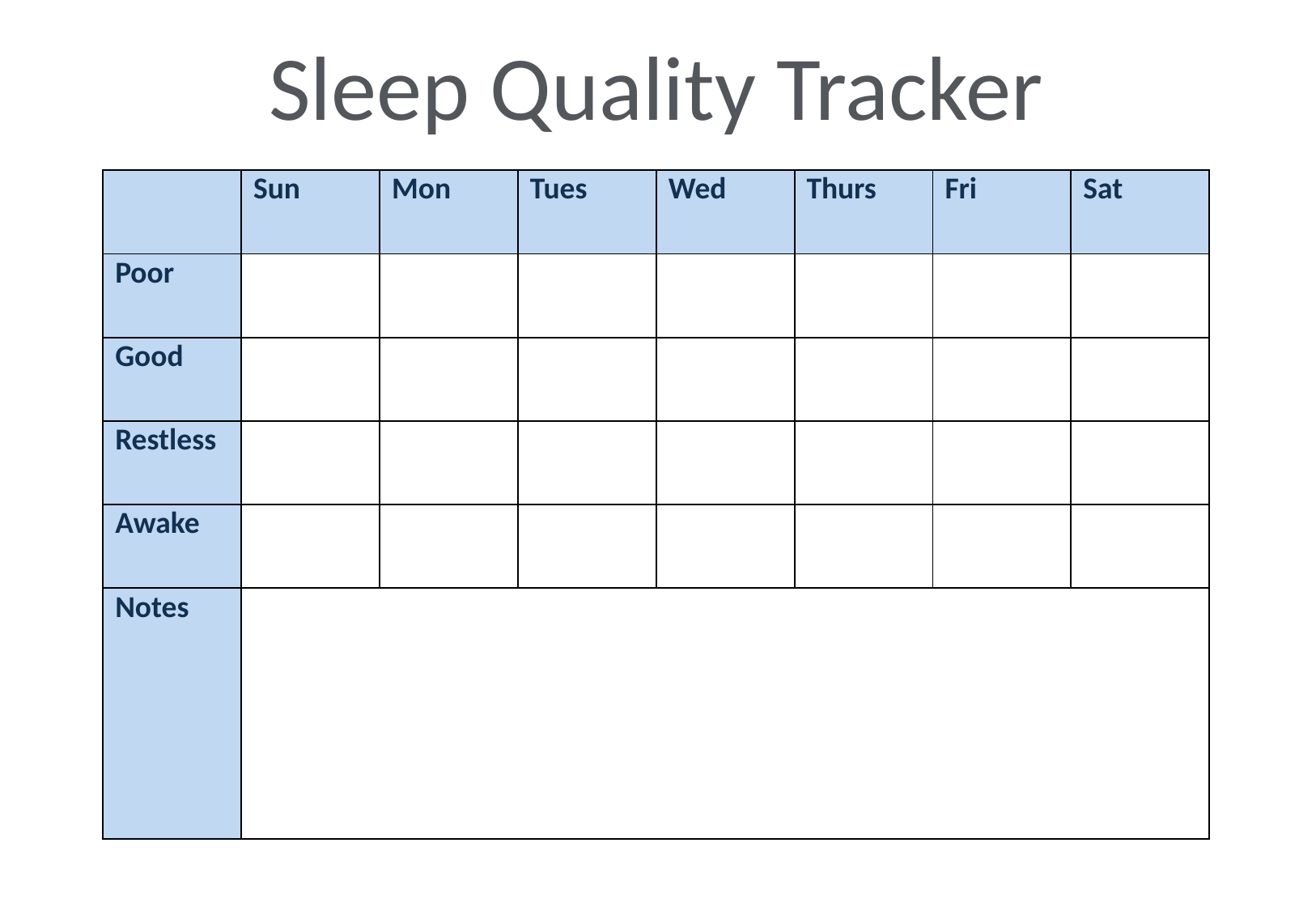

Sleep Quality Tracker
|  | Sun | Mon | Tues | Wed | Thurs | Fri | Sat |
| --- | --- | --- | --- | --- | --- | --- | --- |
| Poor |  |  |  |  |  |  |  |
| Good |  |  |  |  |  |  |  |
| Restless |  |  |  |  |  |  |  |
| Awake |  |  |  |  |  |  |  |
| Notes |  |  |  |  |  |  |  |